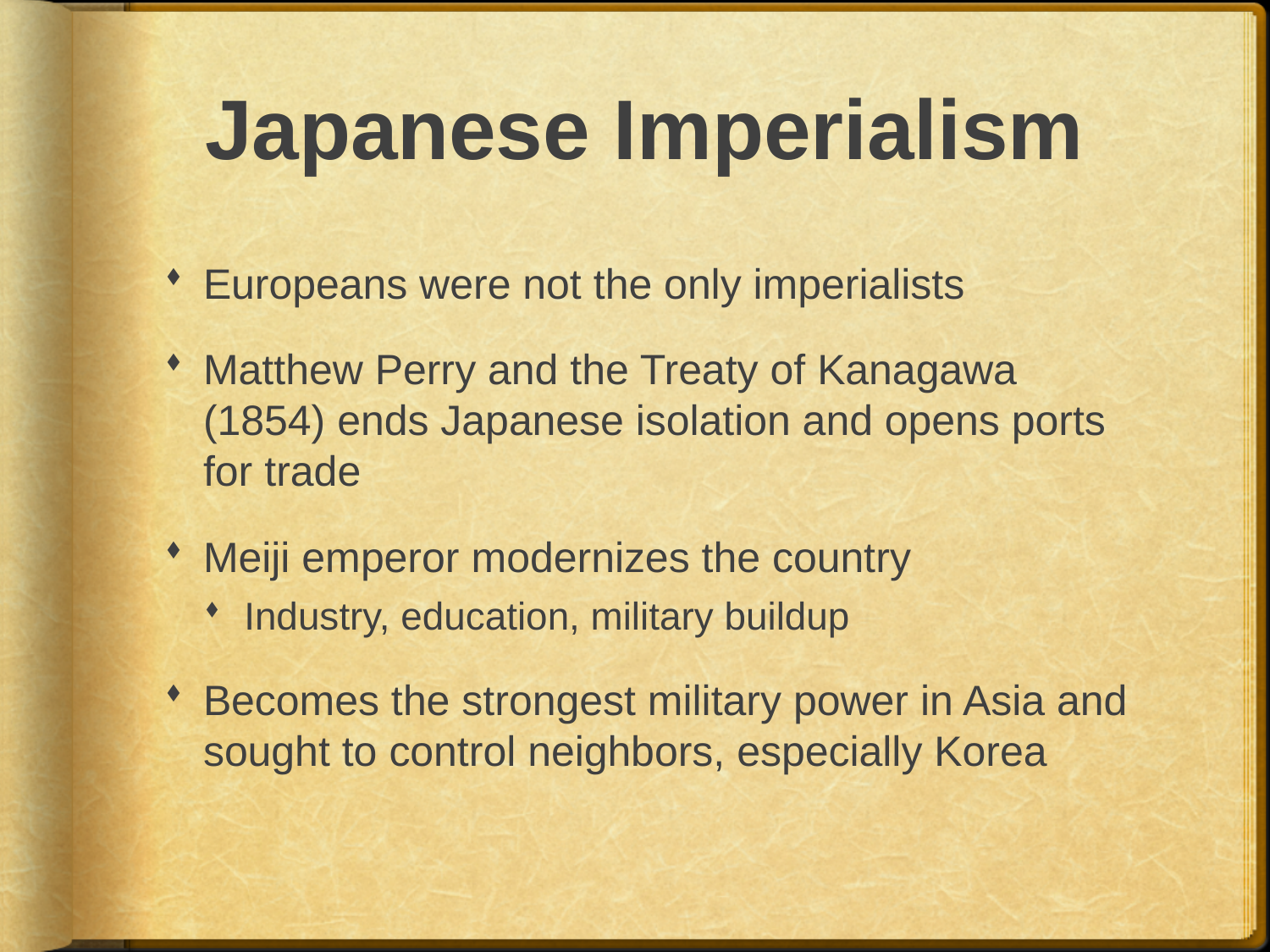

# Japanese Imperialism
Europeans were not the only imperialists
Matthew Perry and the Treaty of Kanagawa (1854) ends Japanese isolation and opens ports for trade
Meiji emperor modernizes the country
Industry, education, military buildup
Becomes the strongest military power in Asia and sought to control neighbors, especially Korea